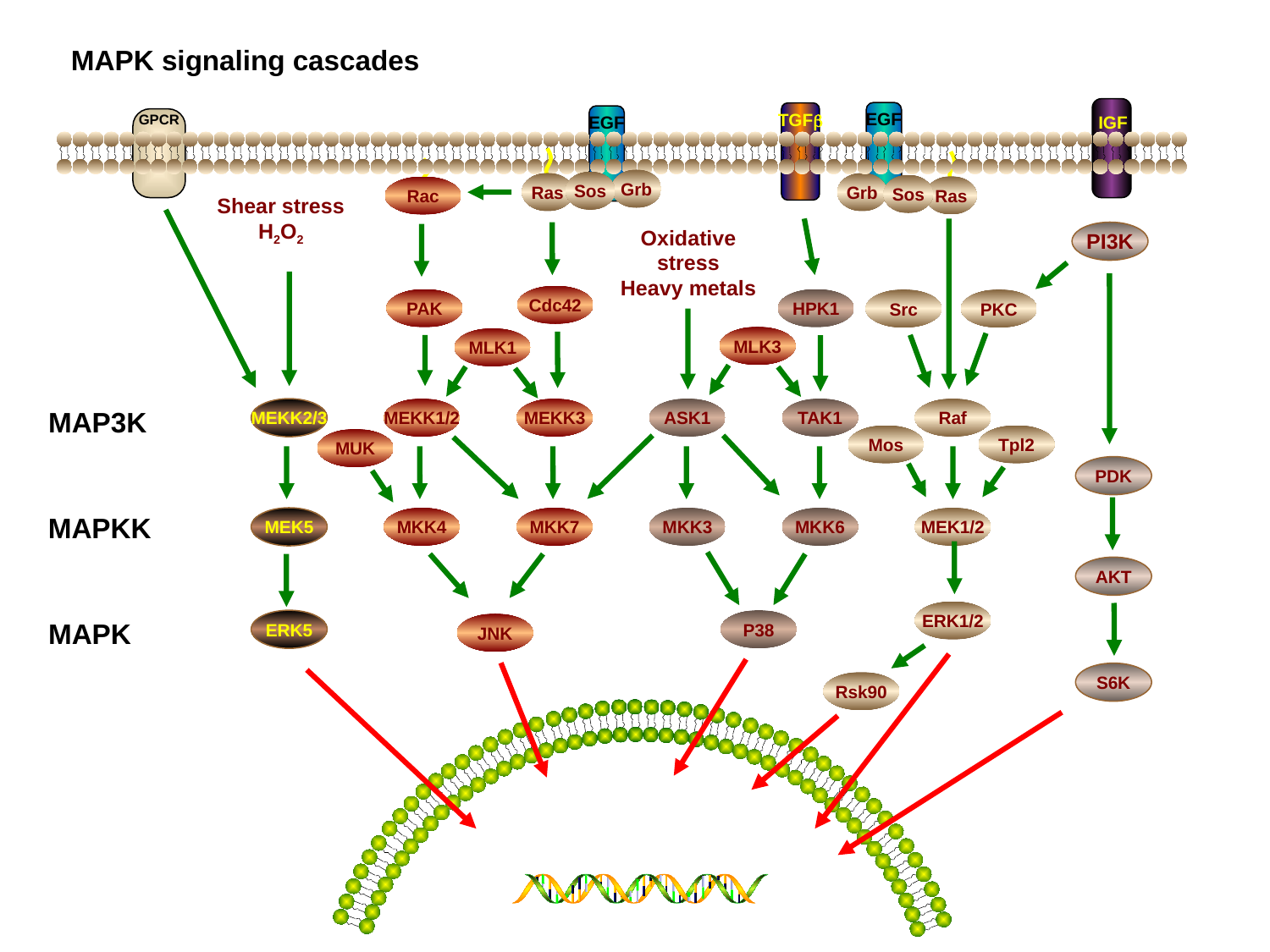

MAPK signaling cascades

IGF

EGF

TGFβ

EGF

GPCR

Ras
Grb
Sos

Ras

Rac
Grb
Sos
Shear stress
H2O2

Oxidative
stress
Heavy metals

PI3K

Cdc42
PAK
HPK1
Src
PKC

MLK3
MLK1

MAP3K
MEKK2/3
MEKK1/2
MEKK3
ASK1
TAK1
Raf
Mos
Tpl2
MUK

PDK

MAPKK
MEK5
MKK4
MKK7
MKK3
MKK6
MEK1/2

AKT
ERK1/2

MAPK
ERK5
P38
JNK

S6K

Rsk90